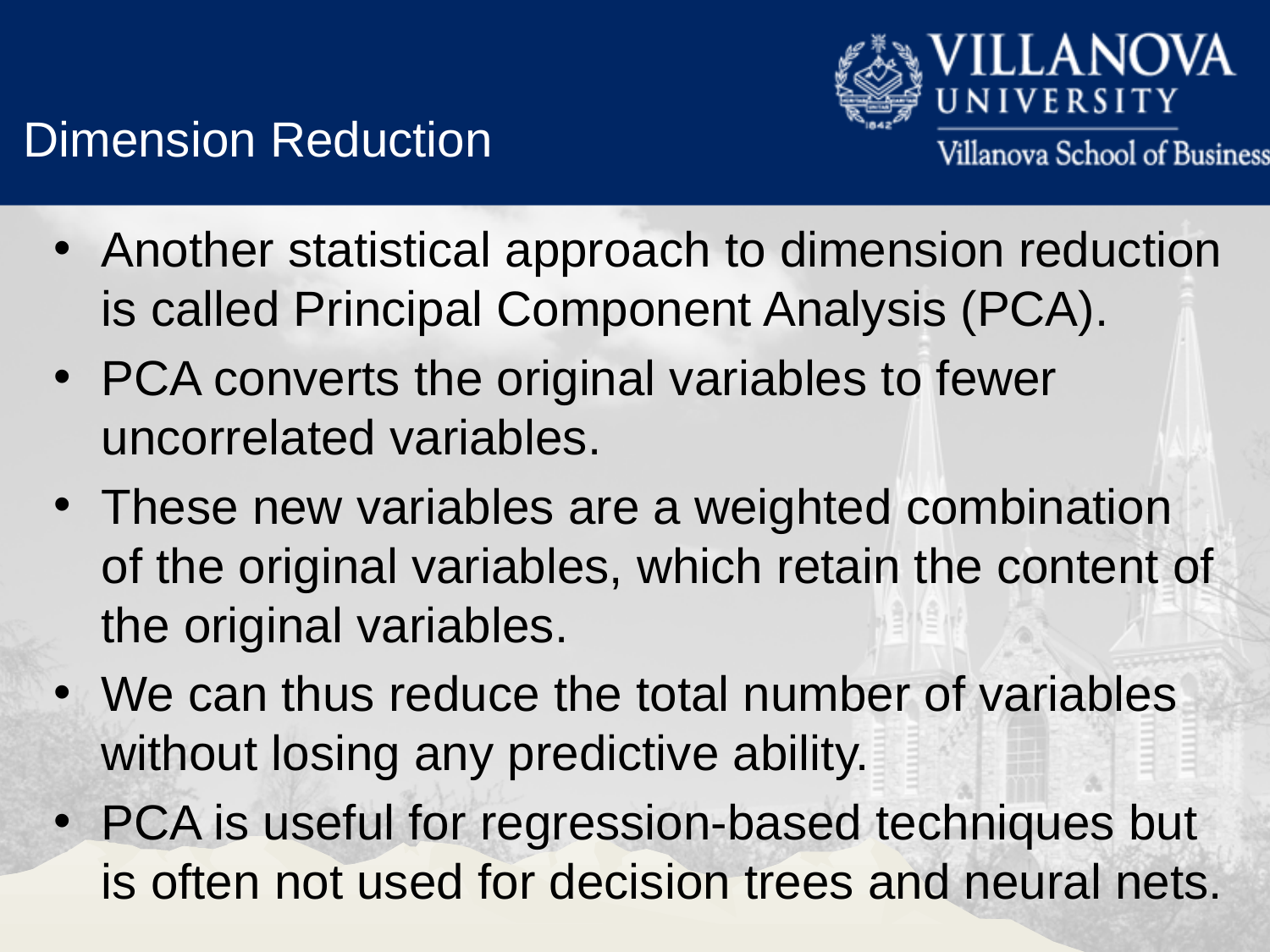

Dimension Reduction
Another statistical approach to dimension reduction is called Principal Component Analysis (PCA).
PCA converts the original variables to fewer uncorrelated variables.
These new variables are a weighted combination of the original variables, which retain the content of the original variables.
We can thus reduce the total number of variables without losing any predictive ability.
PCA is useful for regression-based techniques but is often not used for decision trees and neural nets.